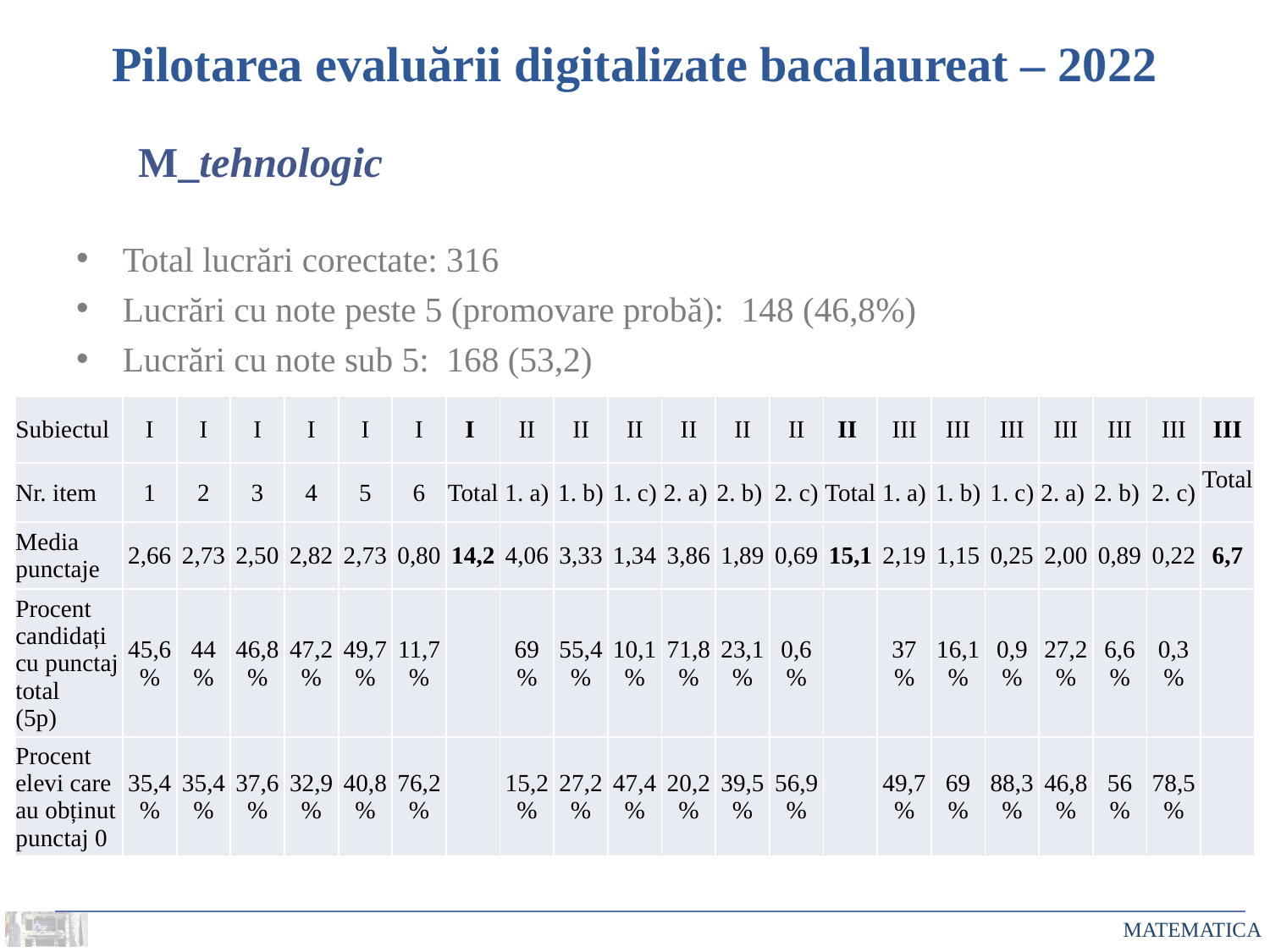

Pilotarea evaluării digitalizate bacalaureat – 2022
# M_tehnologic
Total lucrări corectate: 316
Lucrări cu note peste 5 (promovare probă):  148 (46,8%)
Lucrări cu note sub 5:  168 (53,2)

| Subiectul | I | I | I | I | I | I | I | II | II | II | II | II | II | II | III | III | III | III | III | III | III |
| --- | --- | --- | --- | --- | --- | --- | --- | --- | --- | --- | --- | --- | --- | --- | --- | --- | --- | --- | --- | --- | --- |
| Nr. item | 1 | 2 | 3 | 4 | 5 | 6 | Total | 1. a) | 1. b) | 1. c) | 2. a) | 2. b) | 2. c) | Total | 1. a) | 1. b) | 1. c) | 2. a) | 2. b) | 2. c) | Total |
| Media punctaje | 2,66 | 2,73 | 2,50 | 2,82 | 2,73 | 0,80 | 14,2 | 4,06 | 3,33 | 1,34 | 3,86 | 1,89 | 0,69 | 15,1 | 2,19 | 1,15 | 0,25 | 2,00 | 0,89 | 0,22 | 6,7 |
| Procent candidați cu punctaj total (5p) | 45,6% | 44 % | 46,8% | 47,2% | 49,7% | 11,7% |  | 69 % | 55,4% | 10,1% | 71,8% | 23,1% | 0,6 % |  | 37 % | 16,1% | 0,9 % | 27,2% | 6,6 % | 0,3 % |  |
| Procent elevi care au obținut punctaj 0 | 35,4% | 35,4% | 37,6% | 32,9% | 40,8% | 76,2% |  | 15,2% | 27,2% | 47,4% | 20,2% | 39,5% | 56,9% |  | 49,7% | 69 % | 88,3% | 46,8% | 56 % | 78,5% |  |